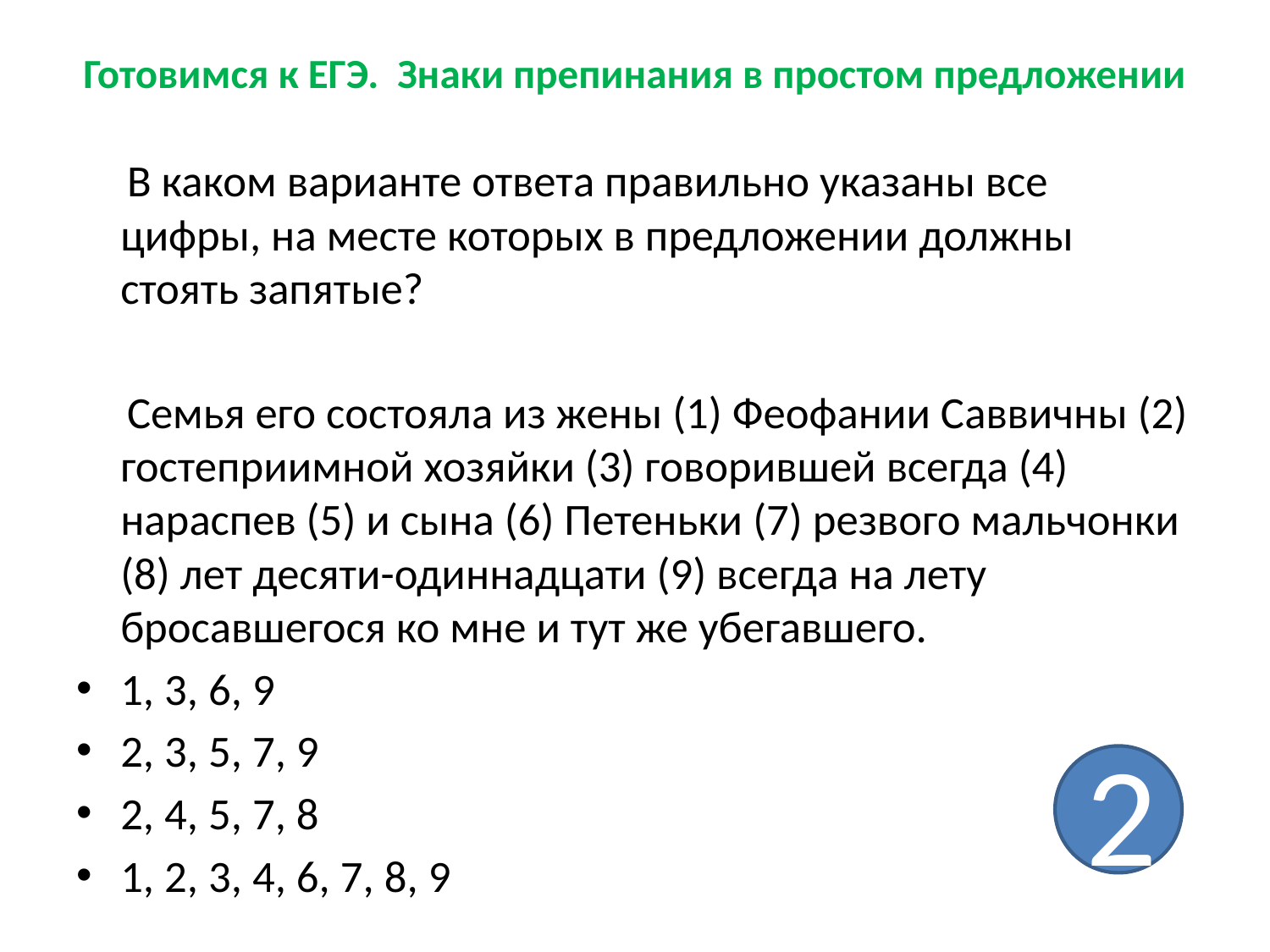

# Готовимся к ЕГЭ.  Знаки препинания в простом предложении
     В каком варианте ответа правильно указаны все цифры, на месте которых в предложении должны стоять запятые?

     Семья его состояла из жены (1) Феофании Саввичны (2) гостеприимной хозяйки (3) говорившей всегда (4) нараспев (5) и сына (6) Петеньки (7) резвого мальчонки (8) лет десяти-одиннадцати (9) всегда на лету бросавшегося ко мне и тут же убегавшего.
1, 3, 6, 9
2, 3, 5, 7, 9
2, 4, 5, 7, 8
1, 2, 3, 4, 6, 7, 8, 9
2